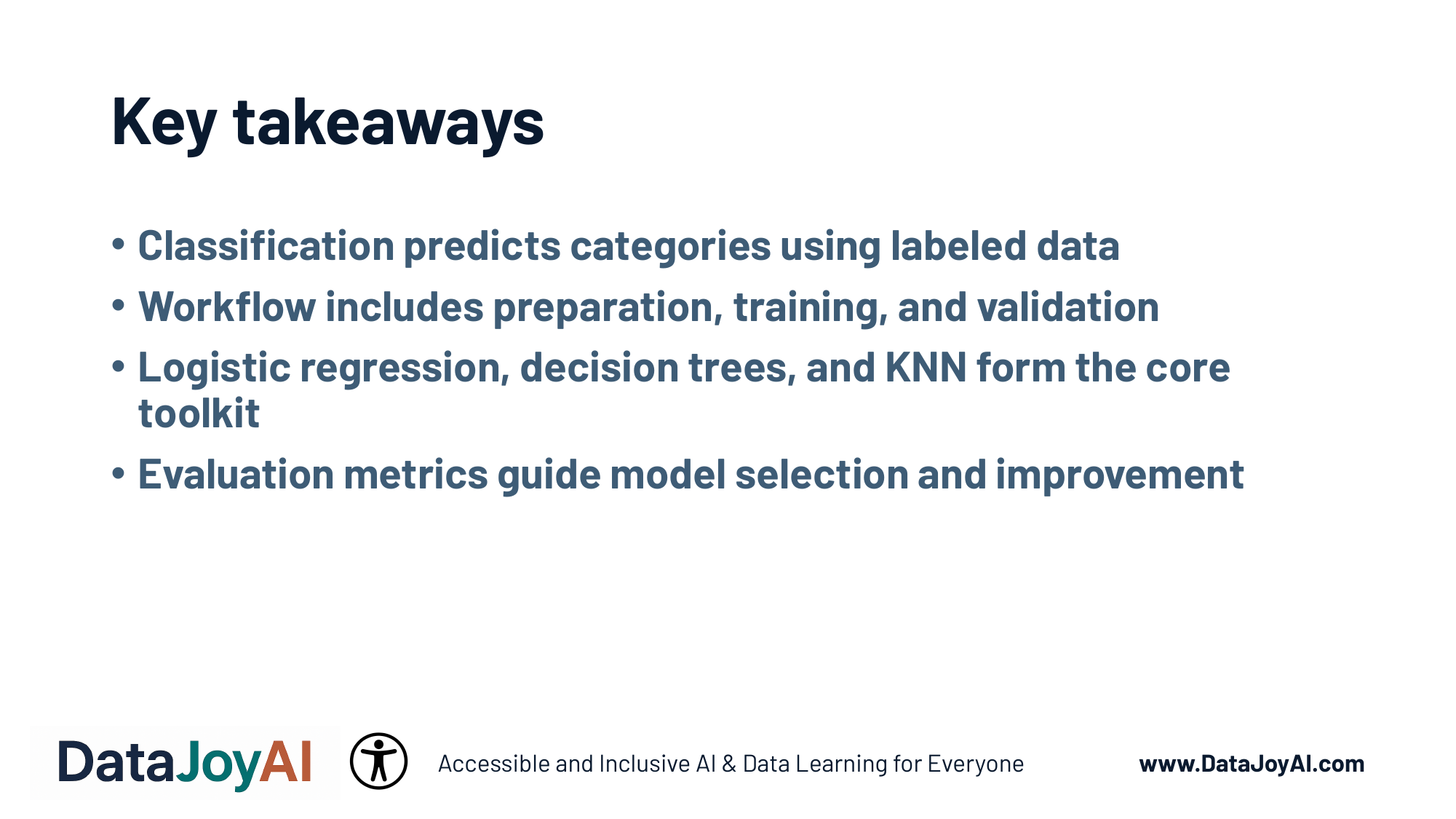

# Key takeaways
Classification predicts categories using labeled data
Workflow includes preparation, training, and validation
Logistic regression, decision trees, and KNN form the core toolkit
Evaluation metrics guide model selection and improvement